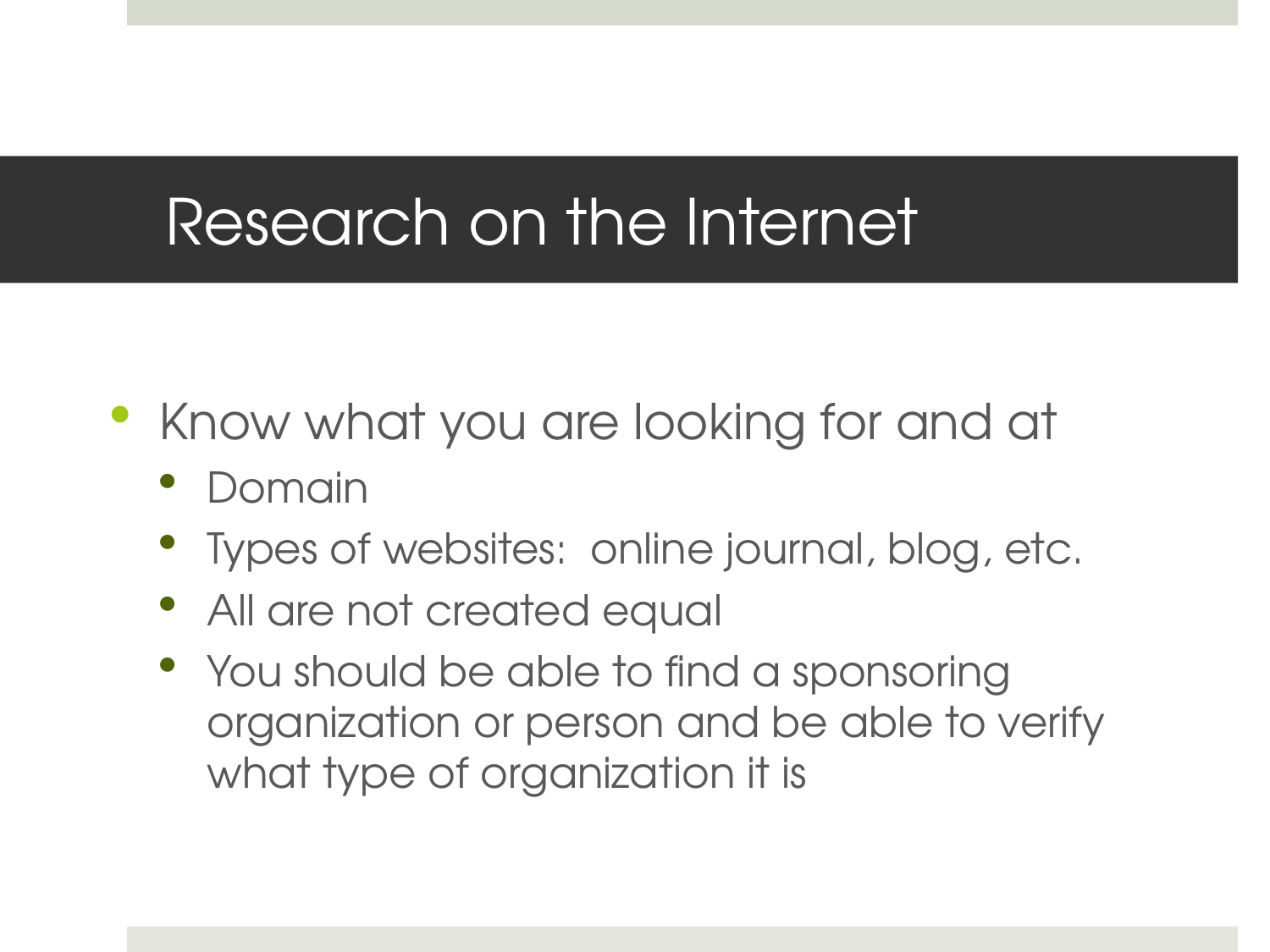

# Research on the Internet

Know what you are looking for and at
Domain
Types of websites:  online journal, blog, etc.
All are not created equal
You should be able to find a sponsoring organization or person and be able to verify what type of organization it is